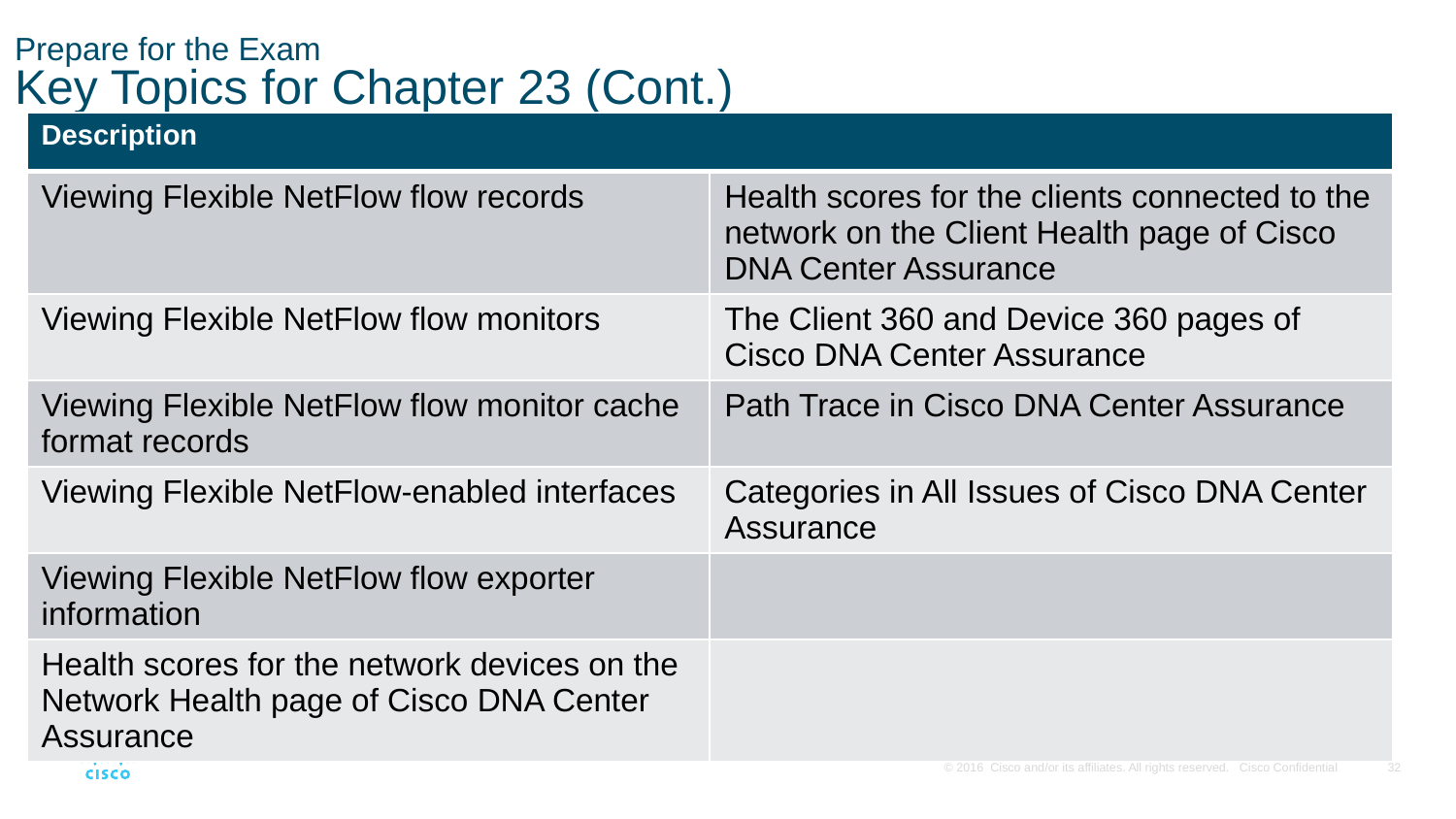

# Prepare for the Exam Key Topics for Chapter 23 (Cont.)
| Description |  |
| --- | --- |
| Viewing Flexible NetFlow flow records | Health scores for the clients connected to the network on the Client Health page of Cisco DNA Center Assurance |
| Viewing Flexible NetFlow flow monitors | The Client 360 and Device 360 pages of Cisco DNA Center Assurance |
| Viewing Flexible NetFlow flow monitor cache format records | Path Trace in Cisco DNA Center Assurance |
| Viewing Flexible NetFlow-enabled interfaces | Categories in All Issues of Cisco DNA Center Assurance |
| Viewing Flexible NetFlow flow exporter information |  |
| Health scores for the network devices on the Network Health page of Cisco DNA Center Assurance |  |